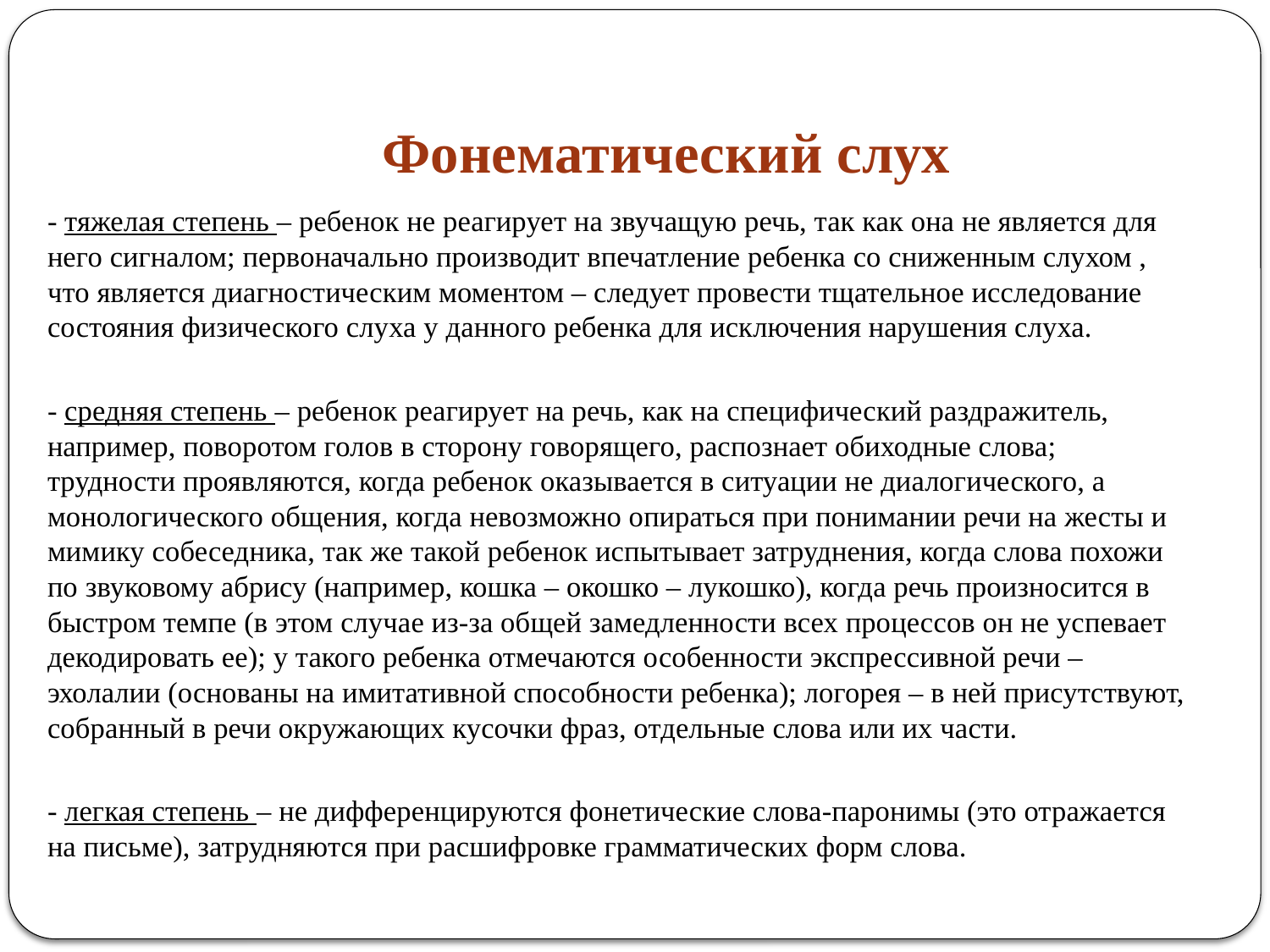

# Фонематический слух
- тяжелая степень – ребенок не реагирует на звучащую речь, так как она не является для него сигналом; первоначально производит впечатление ребенка со сниженным слухом , что является диагностическим моментом – следует провести тщательное исследование состояния физического слуха у данного ребенка для исключения нарушения слуха.

- средняя степень – ребенок реагирует на речь, как на специфический раздражитель, например, поворотом голов в сторону говорящего, распознает обиходные слова; трудности проявляются, когда ребенок оказывается в ситуации не диалогического, а монологического общения, когда невозможно опираться при понимании речи на жесты и мимику собеседника, так же такой ребенок испытывает затруднения, когда слова похожи по звуковому абрису (например, кошка – окошко – лукошко), когда речь произносится в быстром темпе (в этом случае из-за общей замедленности всех процессов он не успевает декодировать ее); у такого ребенка отмечаются особенности экспрессивной речи – эхолалии (основаны на имитативной способности ребенка); логорея – в ней присутствуют, собранный в речи окружающих кусочки фраз, отдельные слова или их части.

- легкая степень – не дифференцируются фонетические слова-паронимы (это отражается на письме), затрудняются при расшифровке грамматических форм слова.